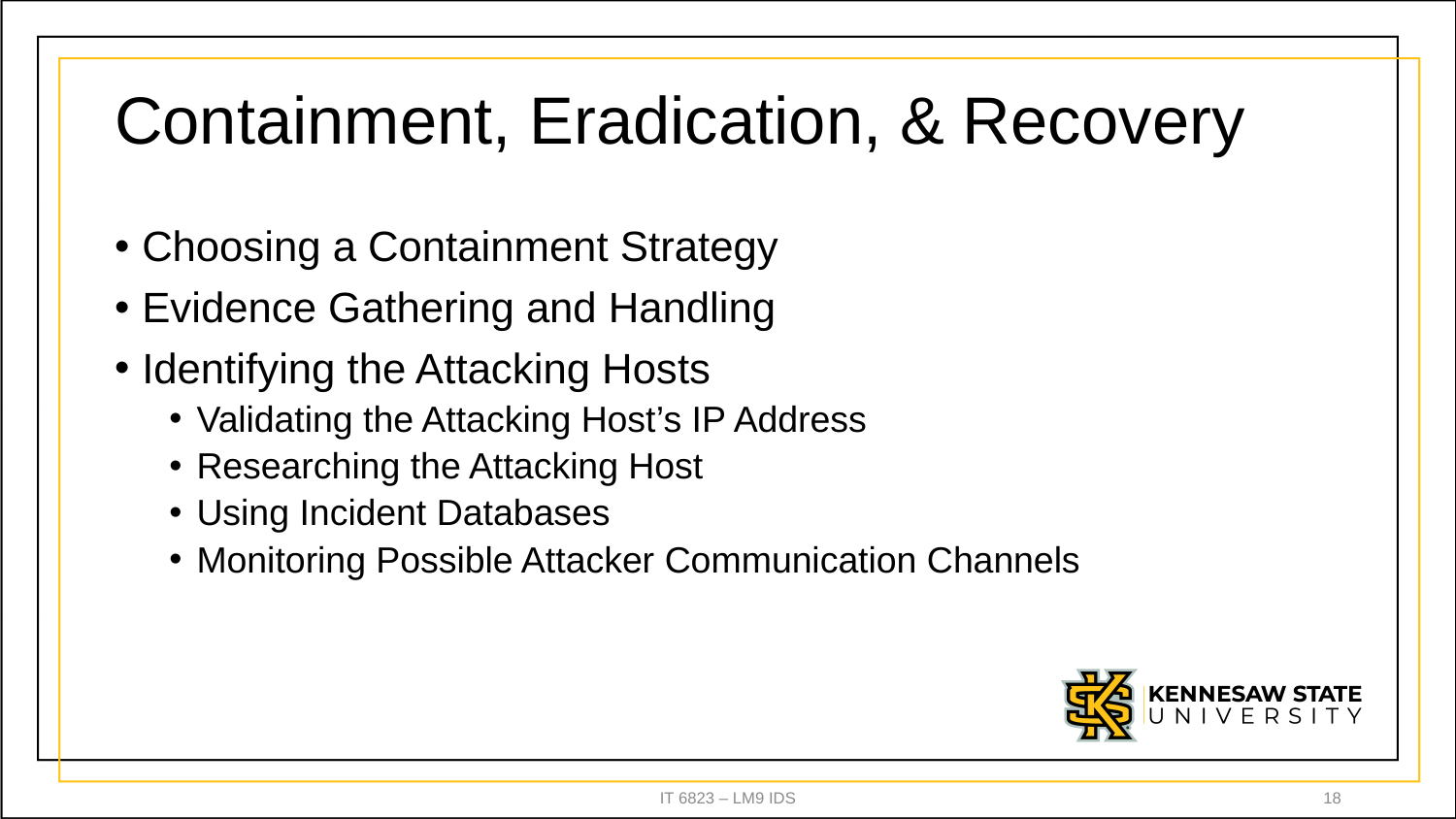

# Containment, Eradication, & Recovery
Choosing a Containment Strategy
Evidence Gathering and Handling
Identifying the Attacking Hosts
Validating the Attacking Host’s IP Address
Researching the Attacking Host
Using Incident Databases
Monitoring Possible Attacker Communication Channels

IT 6823 – LM9 IDS
18